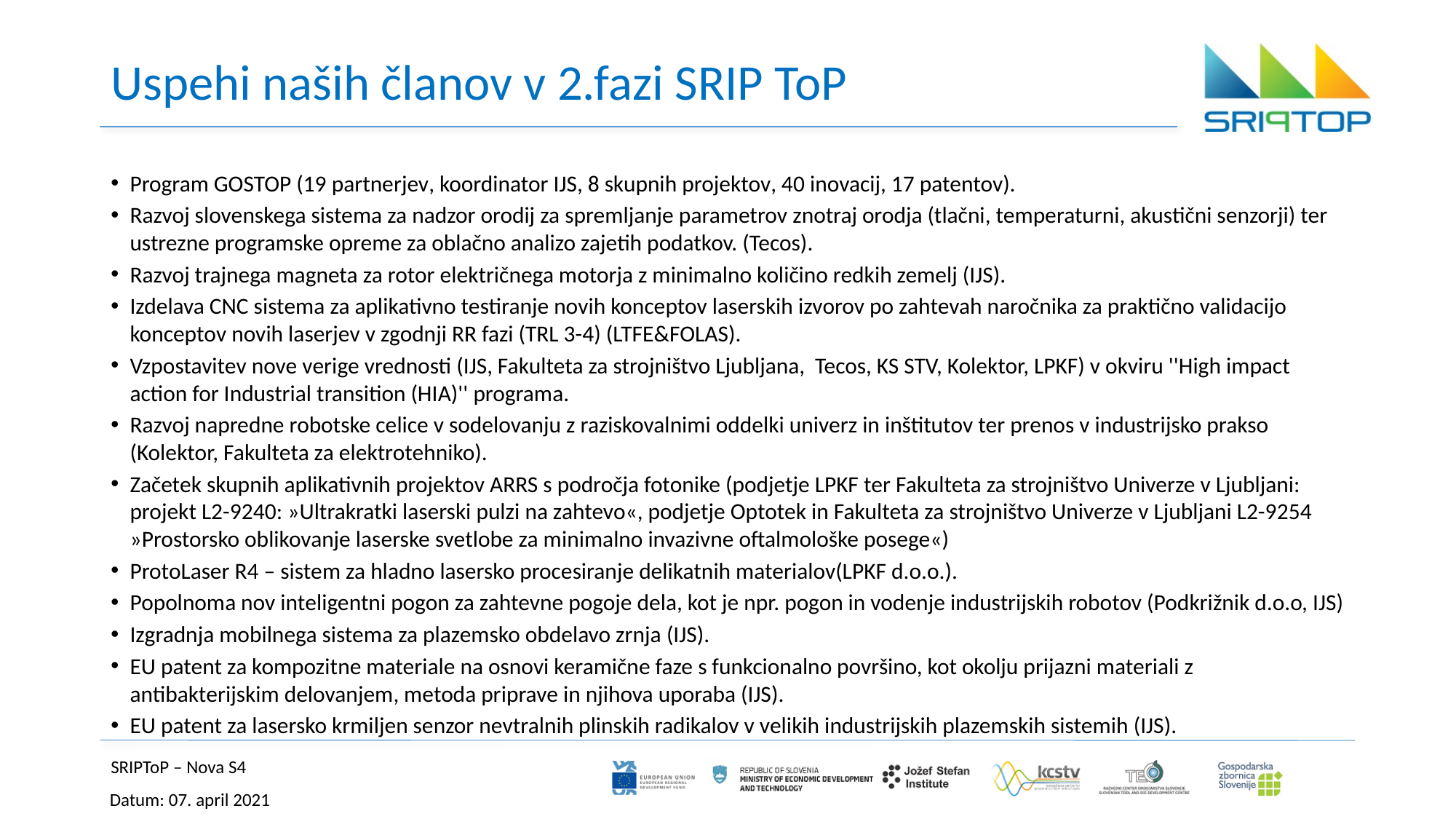

# Uspehi naših članov v 2.fazi SRIP ToP
Program GOSTOP (19 partnerjev, koordinator IJS, 8 skupnih projektov, 40 inovacij, 17 patentov).
Razvoj slovenskega sistema za nadzor orodij za spremljanje parametrov znotraj orodja (tlačni, temperaturni, akustični senzorji) ter ustrezne programske opreme za oblačno analizo zajetih podatkov. (Tecos).
Razvoj trajnega magneta za rotor električnega motorja z minimalno količino redkih zemelj (IJS).
Izdelava CNC sistema za aplikativno testiranje novih konceptov laserskih izvorov po zahtevah naročnika za praktično validacijo konceptov novih laserjev v zgodnji RR fazi (TRL 3-4) (LTFE&FOLAS).
Vzpostavitev nove verige vrednosti (IJS, Fakulteta za strojništvo Ljubljana,  Tecos, KS STV, Kolektor, LPKF) v okviru ''High impact action for Industrial transition (HIA)'' programa.
Razvoj napredne robotske celice v sodelovanju z raziskovalnimi oddelki univerz in inštitutov ter prenos v industrijsko prakso (Kolektor, Fakulteta za elektrotehniko).
Začetek skupnih aplikativnih projektov ARRS s področja fotonike (podjetje LPKF ter Fakulteta za strojništvo Univerze v Ljubljani: projekt L2-9240: »Ultrakratki laserski pulzi na zahtevo«, podjetje Optotek in Fakulteta za strojništvo Univerze v Ljubljani L2-9254  »Prostorsko oblikovanje laserske svetlobe za minimalno invazivne oftalmološke posege«)
ProtoLaser R4 – sistem za hladno lasersko procesiranje delikatnih materialov(LPKF d.o.o.).
Popolnoma nov inteligentni pogon za zahtevne pogoje dela, kot je npr. pogon in vodenje industrijskih robotov (Podkrižnik d.o.o, IJS)
Izgradnja mobilnega sistema za plazemsko obdelavo zrnja (IJS).
EU patent za kompozitne materiale na osnovi keramične faze s funkcionalno površino, kot okolju prijazni materiali z antibakterijskim delovanjem, metoda priprave in njihova uporaba (IJS).
EU patent za lasersko krmiljen senzor nevtralnih plinskih radikalov v velikih industrijskih plazemskih sistemih (IJS).